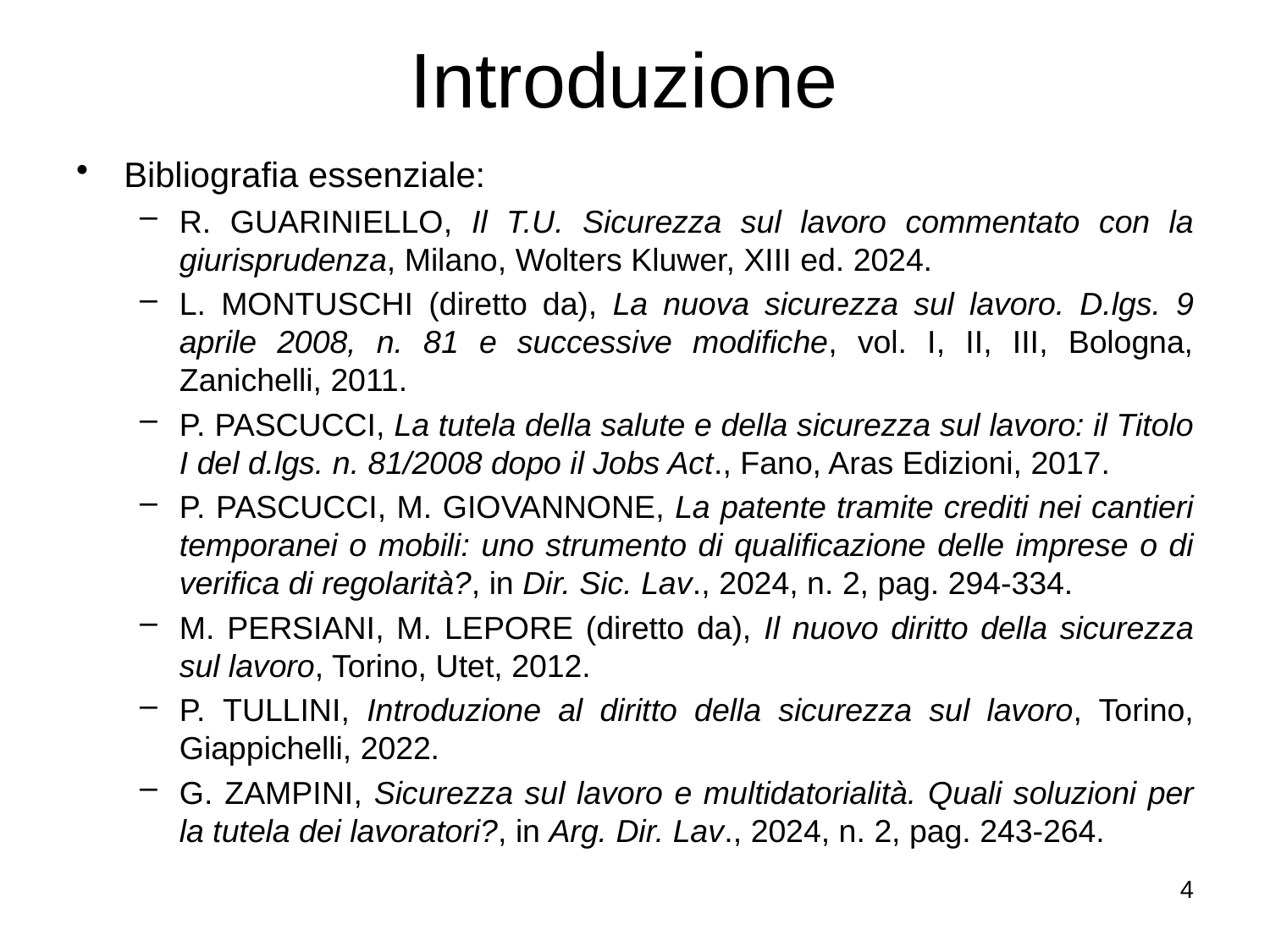

# Introduzione
Bibliografia essenziale:
R. Guariniello, Il T.U. Sicurezza sul lavoro commentato con la giurisprudenza, Milano, Wolters Kluwer, XIII ed. 2024.
L. Montuschi (diretto da), La nuova sicurezza sul lavoro. D.lgs. 9 aprile 2008, n. 81 e successive modifiche, vol. I, II, III, Bologna, Zanichelli, 2011.
P. Pascucci, La tutela della salute e della sicurezza sul lavoro: il Titolo I del d.lgs. n. 81/2008 dopo il Jobs Act., Fano, Aras Edizioni, 2017.
P. Pascucci, M. Giovannone, La patente tramite crediti nei cantieri temporanei o mobili: uno strumento di qualificazione delle imprese o di verifica di regolarità?, in Dir. Sic. Lav., 2024, n. 2, pag. 294-334.
M. Persiani, M. Lepore (diretto da), Il nuovo diritto della sicurezza sul lavoro, Torino, Utet, 2012.
P. Tullini, Introduzione al diritto della sicurezza sul lavoro, Torino, Giappichelli, 2022.
G. Zampini, Sicurezza sul lavoro e multidatorialità. Quali soluzioni per la tutela dei lavoratori?, in Arg. Dir. Lav., 2024, n. 2, pag. 243-264.
4